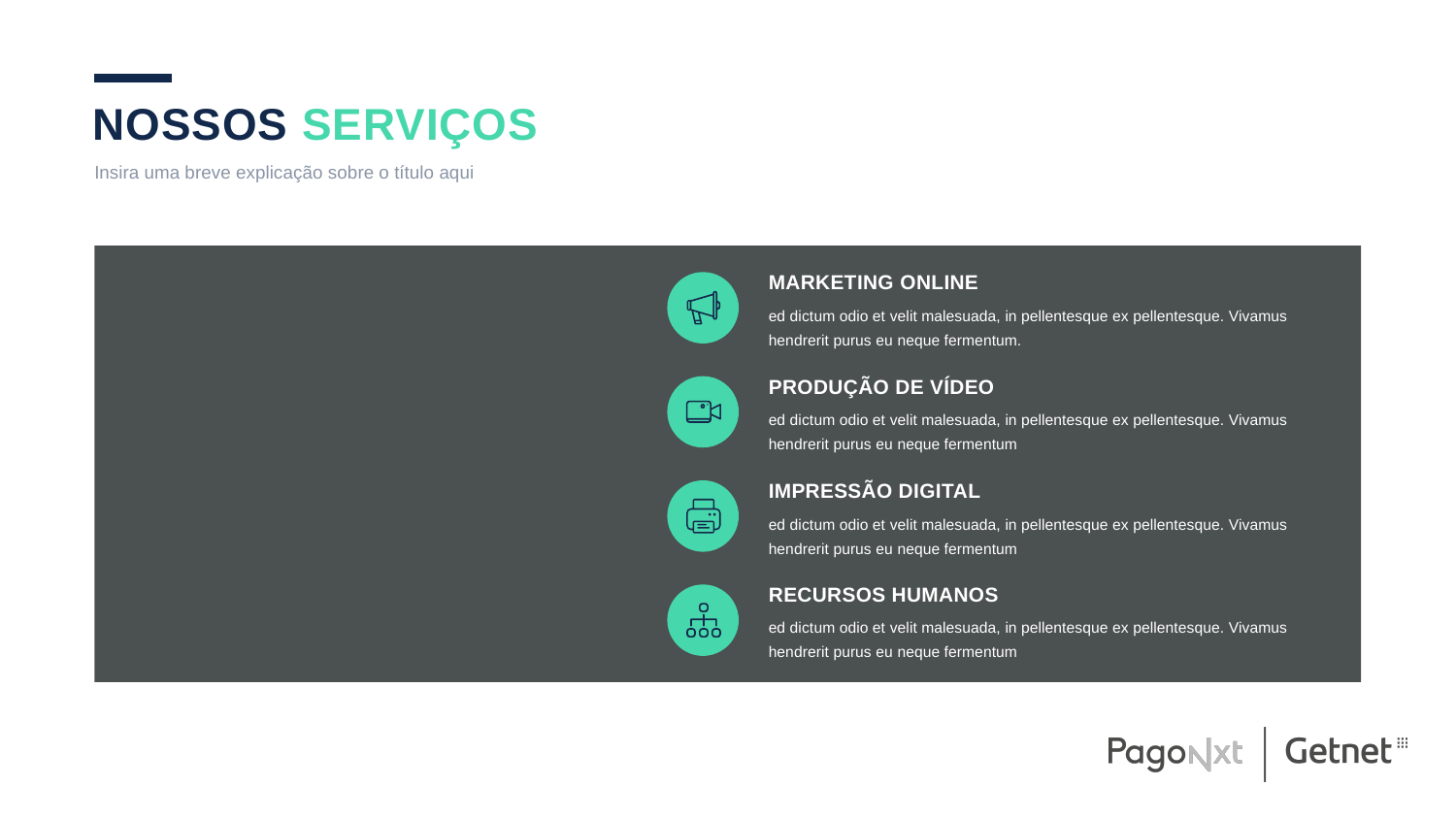

Nossos serviços
Insira uma breve explicação sobre o título aqui

Marketing online
ed dictum odio et velit malesuada, in pellentesque ex pellentesque. Vivamus hendrerit purus eu neque fermentum.

Produção de vídeo
ed dictum odio et velit malesuada, in pellentesque ex pellentesque. Vivamus hendrerit purus eu neque fermentum

Impressão digital
ed dictum odio et velit malesuada, in pellentesque ex pellentesque. Vivamus hendrerit purus eu neque fermentum

Recursos humanos
ed dictum odio et velit malesuada, in pellentesque ex pellentesque. Vivamus hendrerit purus eu neque fermentum